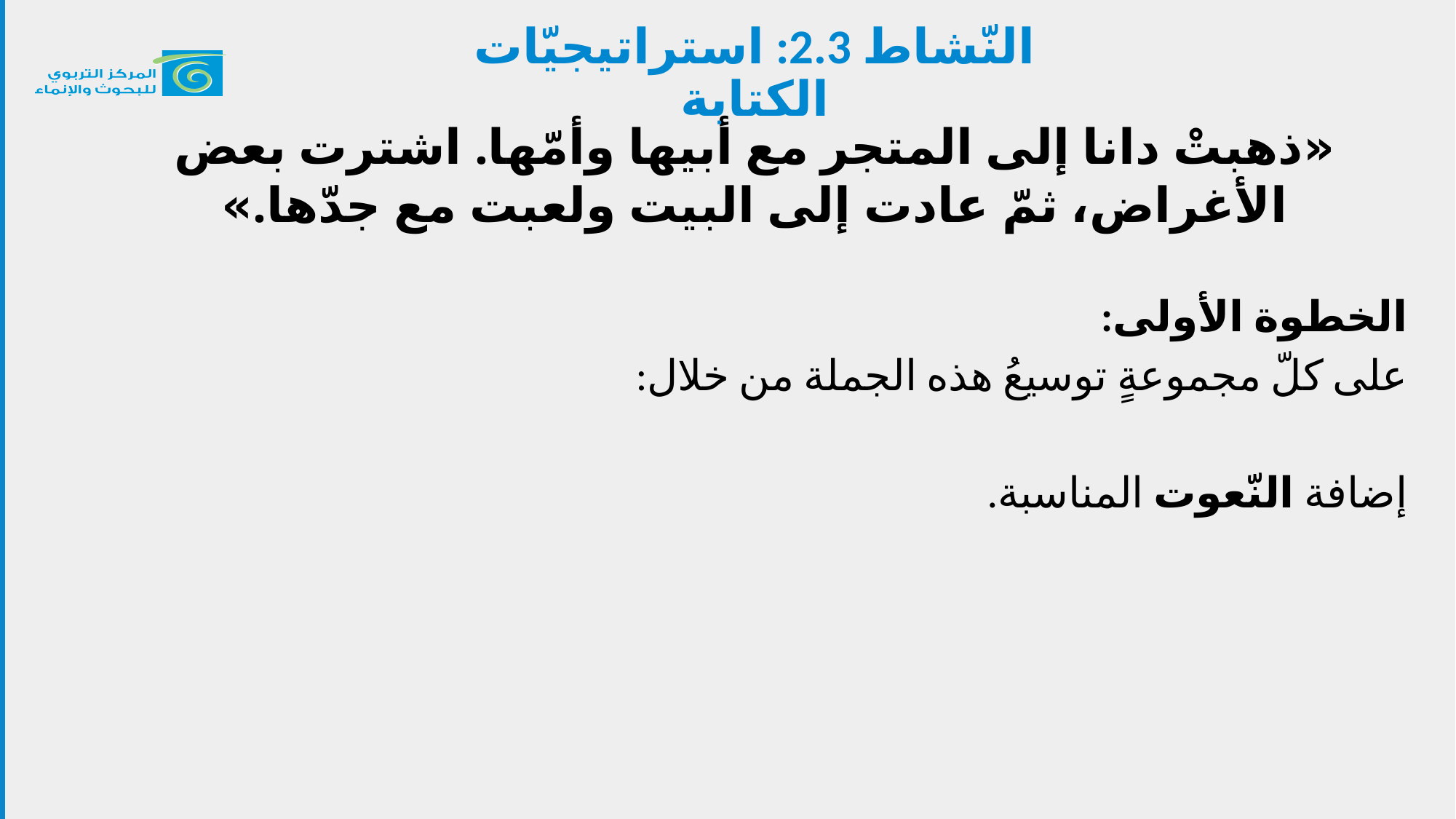

#

النّشاط 2.3: استراتيجيّات الكتابة
«ذهبتْ دانا إلى المتجر مع أبيها وأمّها. اشترت بعض الأغراض، ثمّ عادت إلى البيت ولعبت مع جدّها.»
الخطوة الأولى:
على كلّ مجموعةٍ توسيعُ هذه الجملة من خلال:

إضافة النّعوت المناسبة.